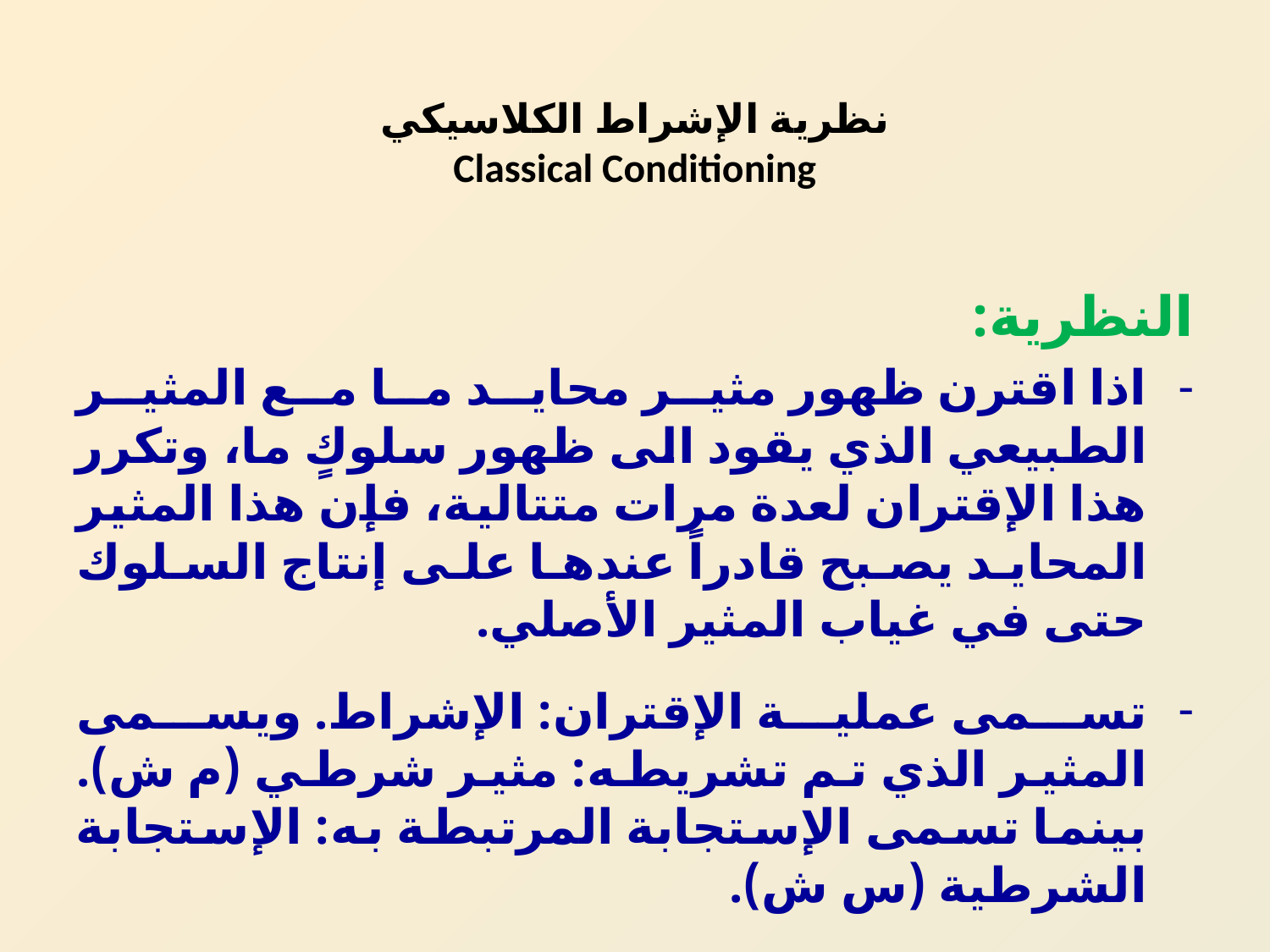

# نظرية الإشراط الكلاسيكي Classical Conditioning

النظرية:
اذا اقترن ظهور مثير محايد ما مع المثير الطبيعي الذي يقود الى ظهور سلوكٍ ما، وتكرر هذا الإقتران لعدة مرات متتالية، فإن هذا المثير المحايد يصبح قادراً عندها على إنتاج السلوك حتى في غياب المثير الأصلي.

تسمى عملية الإقتران: الإشراط. ويسمى المثير الذي تم تشريطه: مثير شرطي (م ش). بينما تسمى الإستجابة المرتبطة به: الإستجابة الشرطية (س ش).